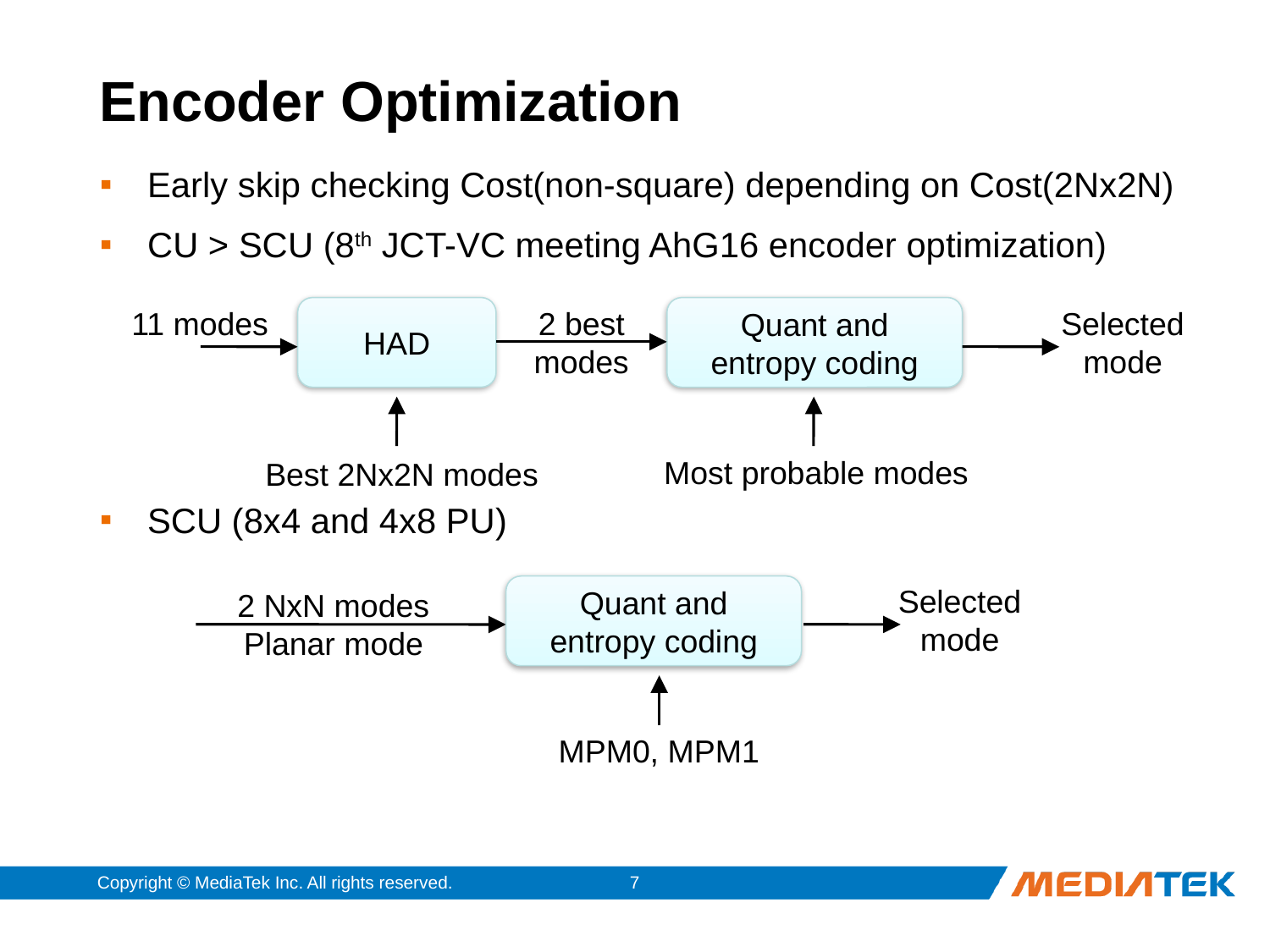

# Encoder Optimization
Early skip checking Cost(non-square) depending on Cost(2Nx2N)
CU > SCU (8th JCT-VC meeting AhG16 encoder optimization)

SCU (8x4 and 4x8 PU)

HAD
11 modes
2 best modes
Quant and entropy coding
Selected mode
Most probable modes
Best 2Nx2N modes
Selected mode
Quant and entropy coding
2 NxN modes
Planar mode
MPM0, MPM1
Copyright © MediaTek Inc. All rights reserved.
7